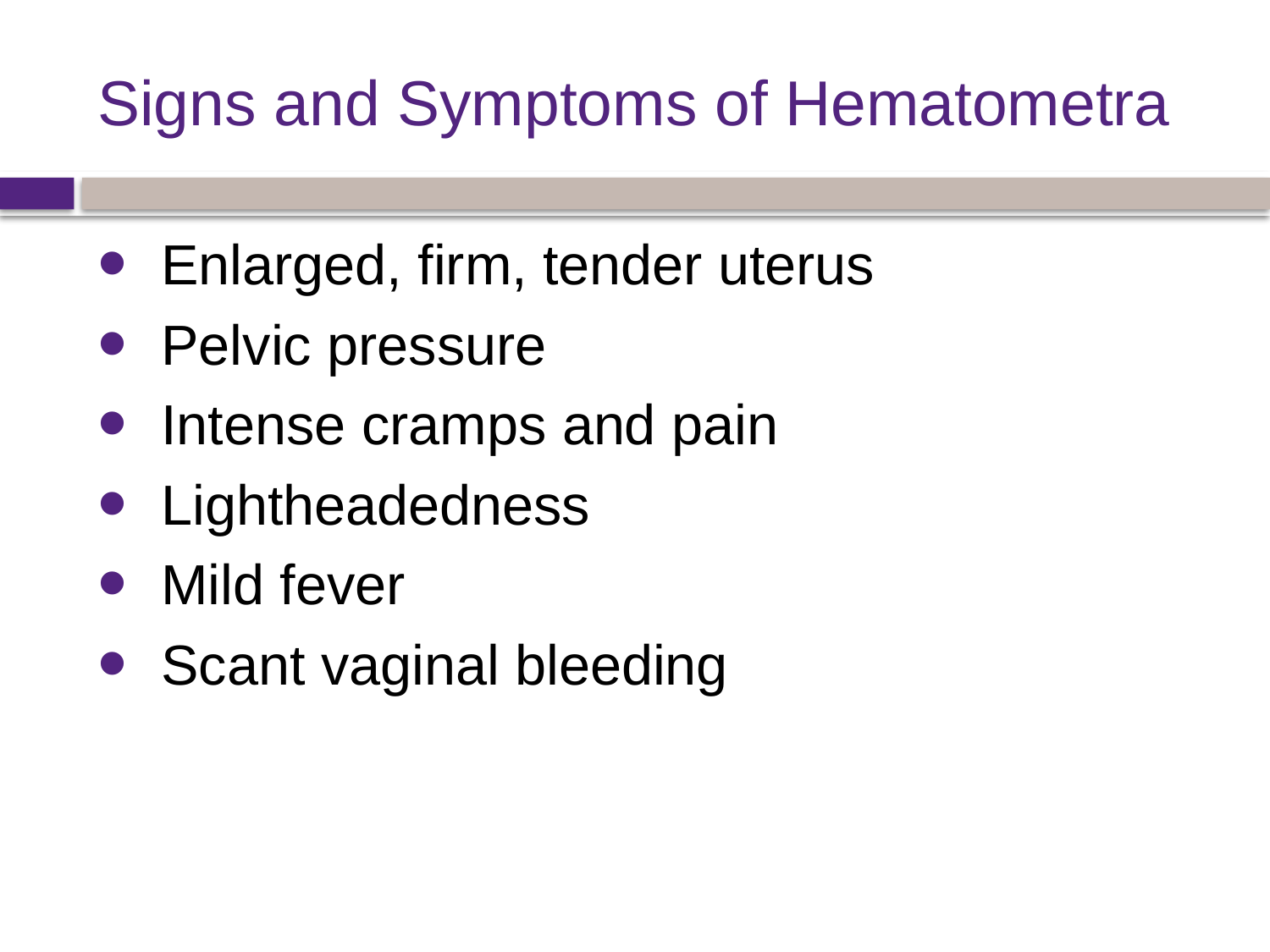

# Signs and Symptoms of Hematometra
Enlarged, firm, tender uterus
Pelvic pressure
Intense cramps and pain
Lightheadedness
Mild fever
Scant vaginal bleeding